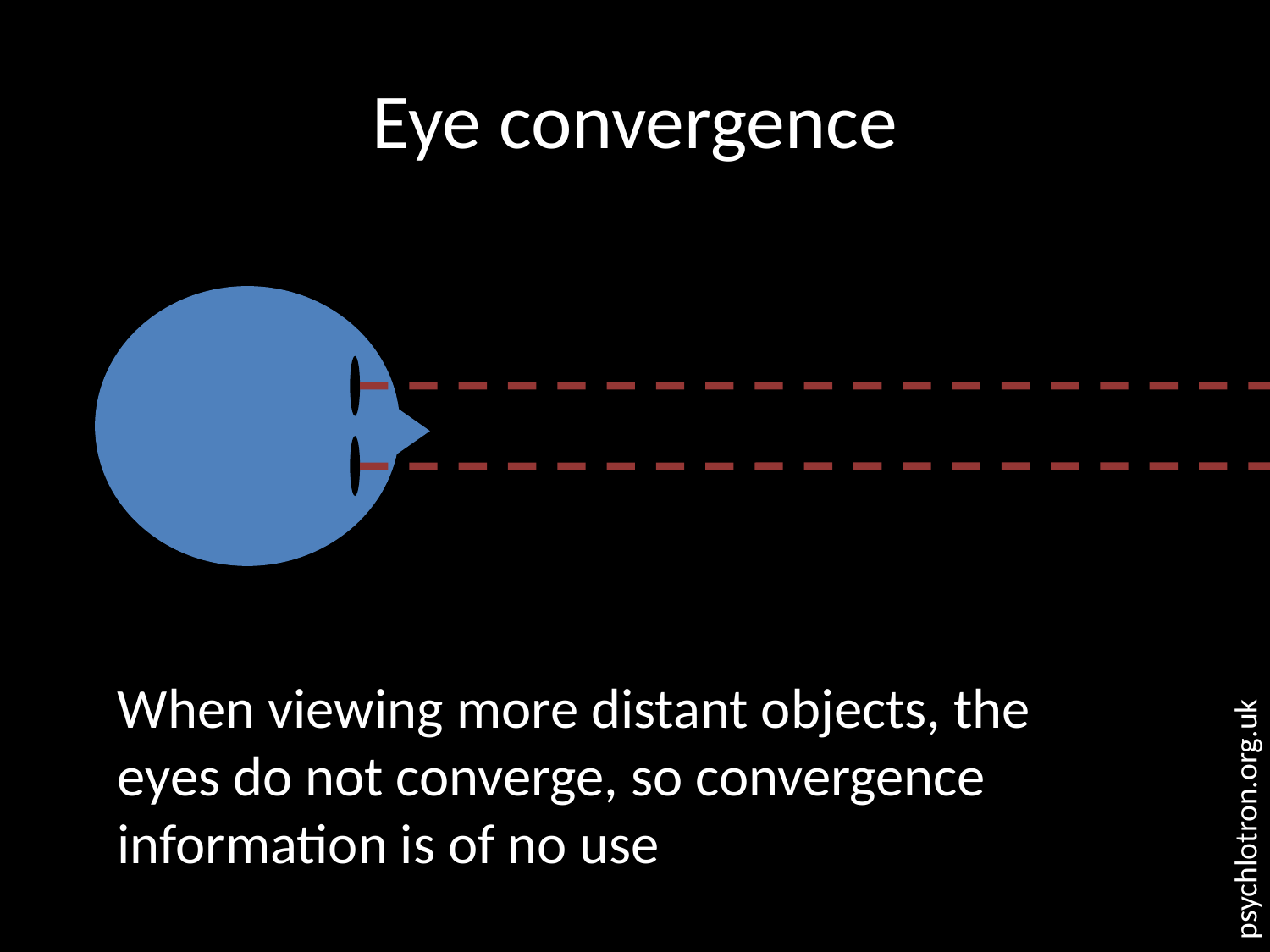

# Eye convergence

When viewing more distant objects, the eyes do not converge, so convergence information is of no use